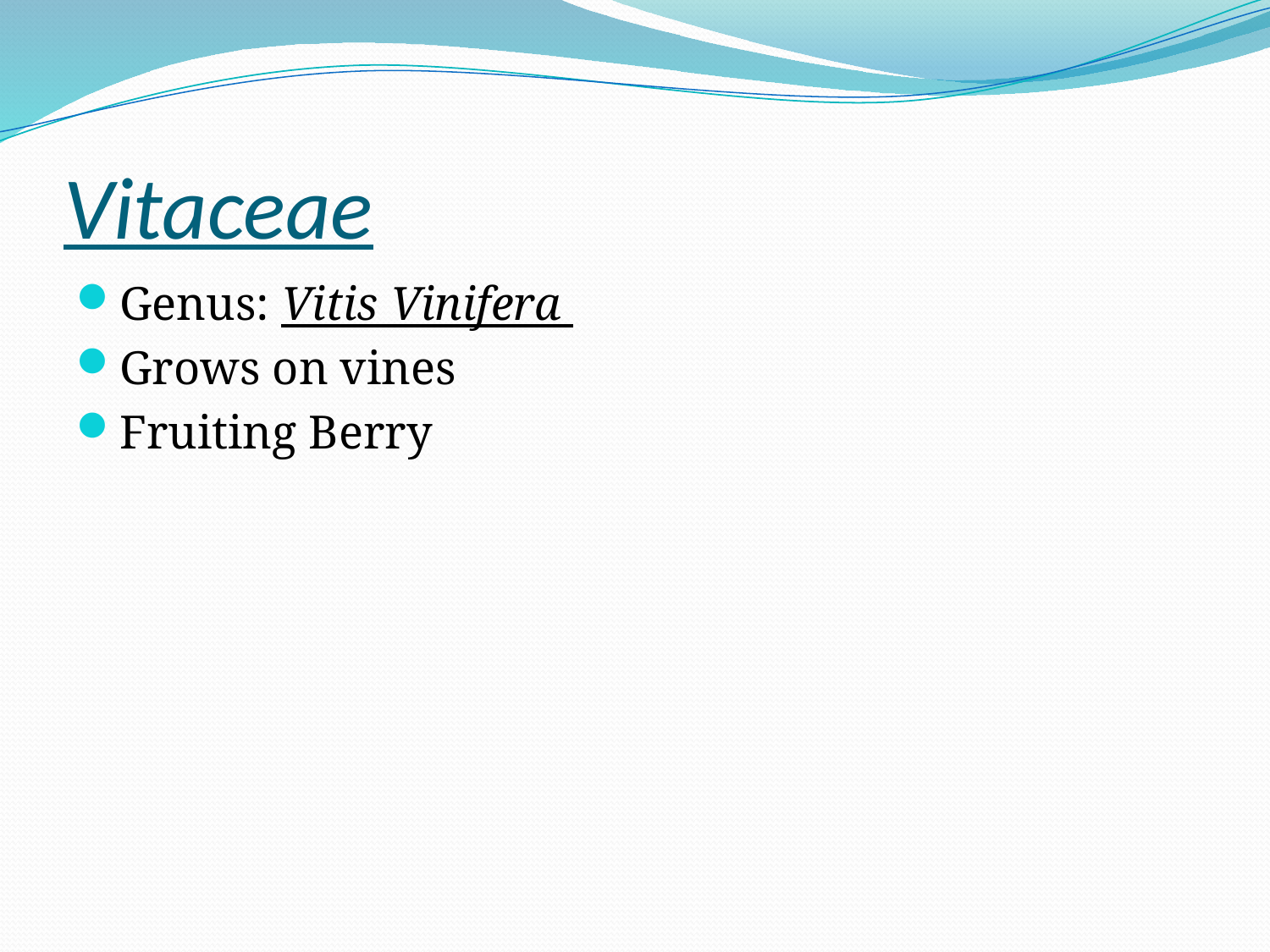

# Vitaceae
Genus: Vitis Vinifera
Grows on vines
Fruiting Berry